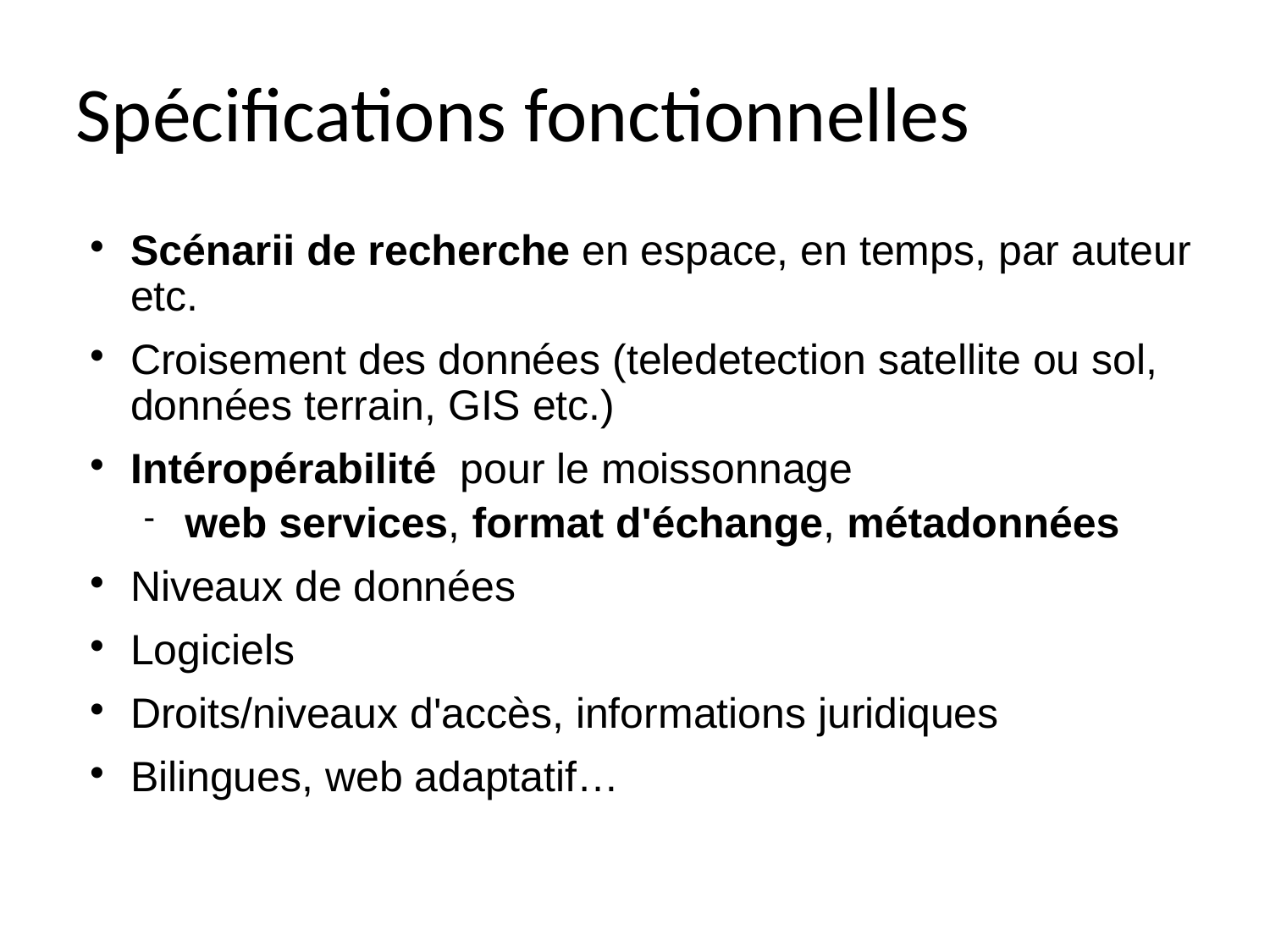

# Spécifications fonctionnelles
Scénarii de recherche en espace, en temps, par auteur etc.
Croisement des données (teledetection satellite ou sol, données terrain, GIS etc.)
Intéropérabilité  pour le moissonnage
web services, format d'échange, métadonnées
Niveaux de données
Logiciels
Droits/niveaux d'accès, informations juridiques
Bilingues, web adaptatif…